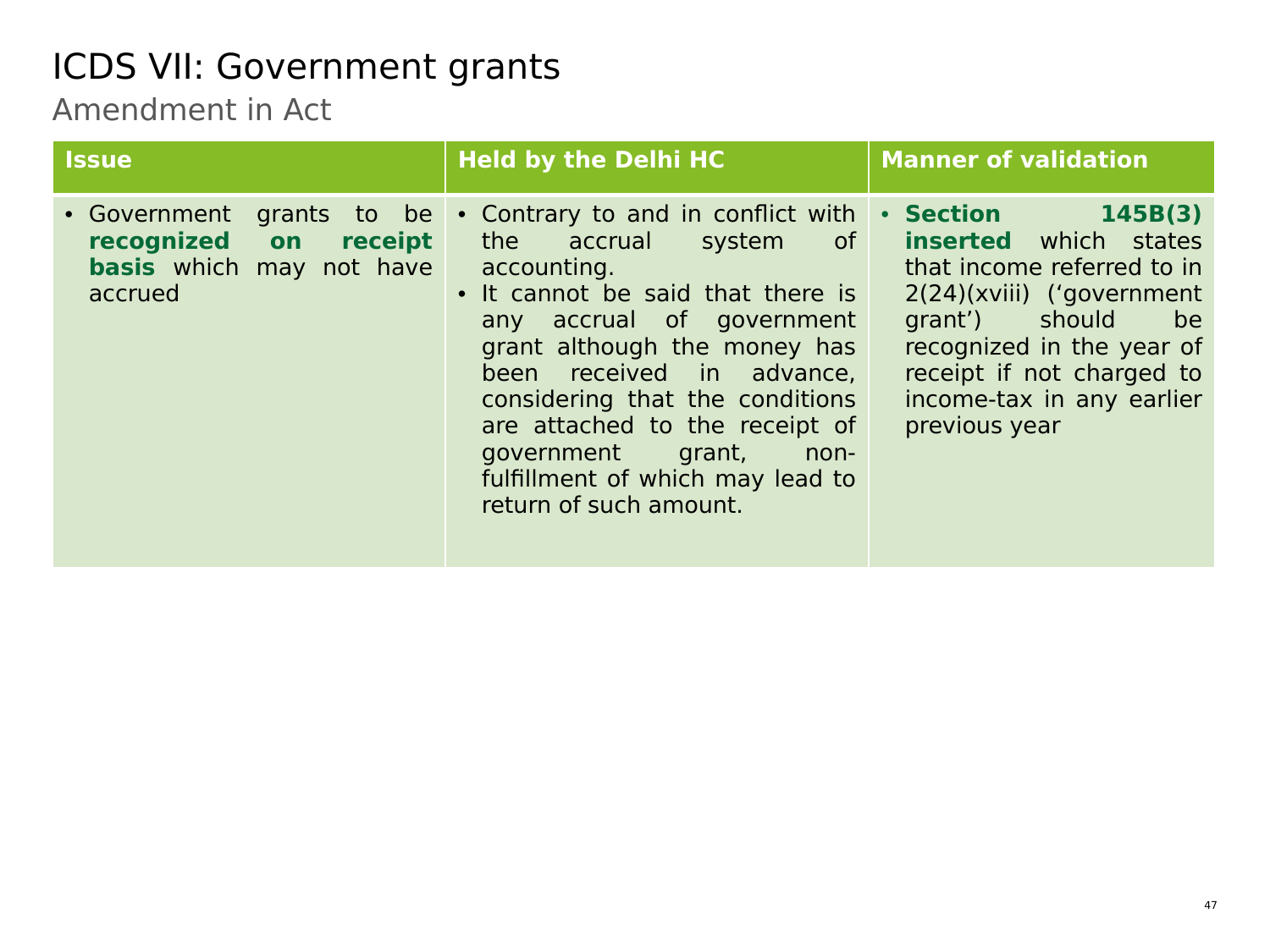

# ICDS VII: Government grants
Amendment in Act
| Issue | Held by the Delhi HC | Manner of validation |
| --- | --- | --- |
| Government grants to be recognized on receipt basis which may not have accrued | Contrary to and in conflict with the accrual system of accounting. It cannot be said that there is any accrual of government grant although the money has been received in advance, considering that the conditions are attached to the receipt of government grant, non-fulfillment of which may lead to return of such amount. | Section 145B(3) inserted which states that income referred to in 2(24)(xviii) (‘government grant’) should be recognized in the year of receipt if not charged to income-tax in any earlier previous year |